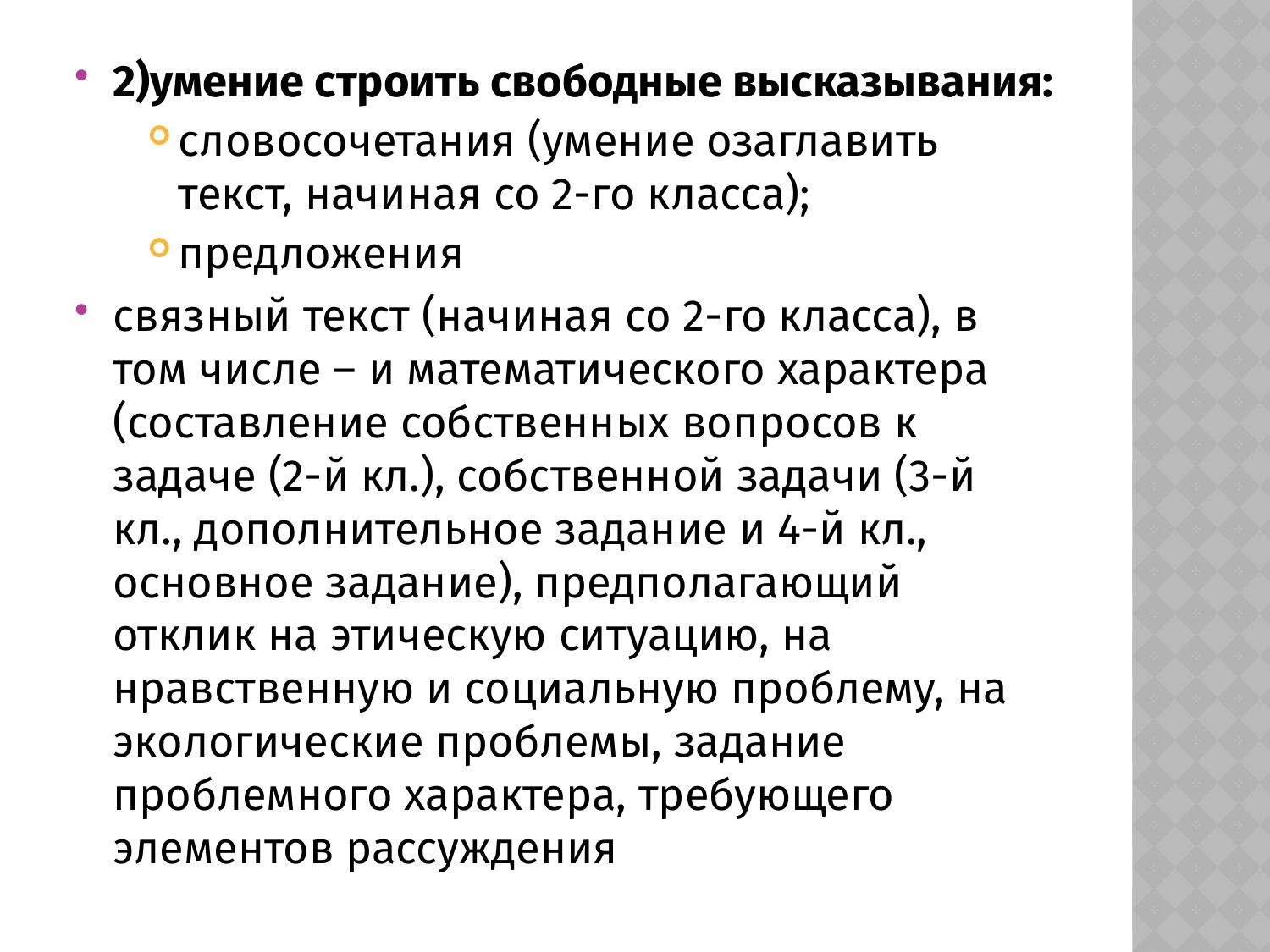

2)умение строить свободные высказывания:
словосочетания (умение озаглавить текст, начиная со 2-го класса);
предложения
связный текст (начиная со 2-го класса), в том числе – и математического характера (составление собственных вопросов к задаче (2-й кл.), собственной задачи (3-й кл., дополнительное задание и 4-й кл., основное задание), предполагающий отклик на этическую ситуацию, на нравственную и социальную проблему, на экологические проблемы, задание проблемного характера, требующего элементов рассуждения